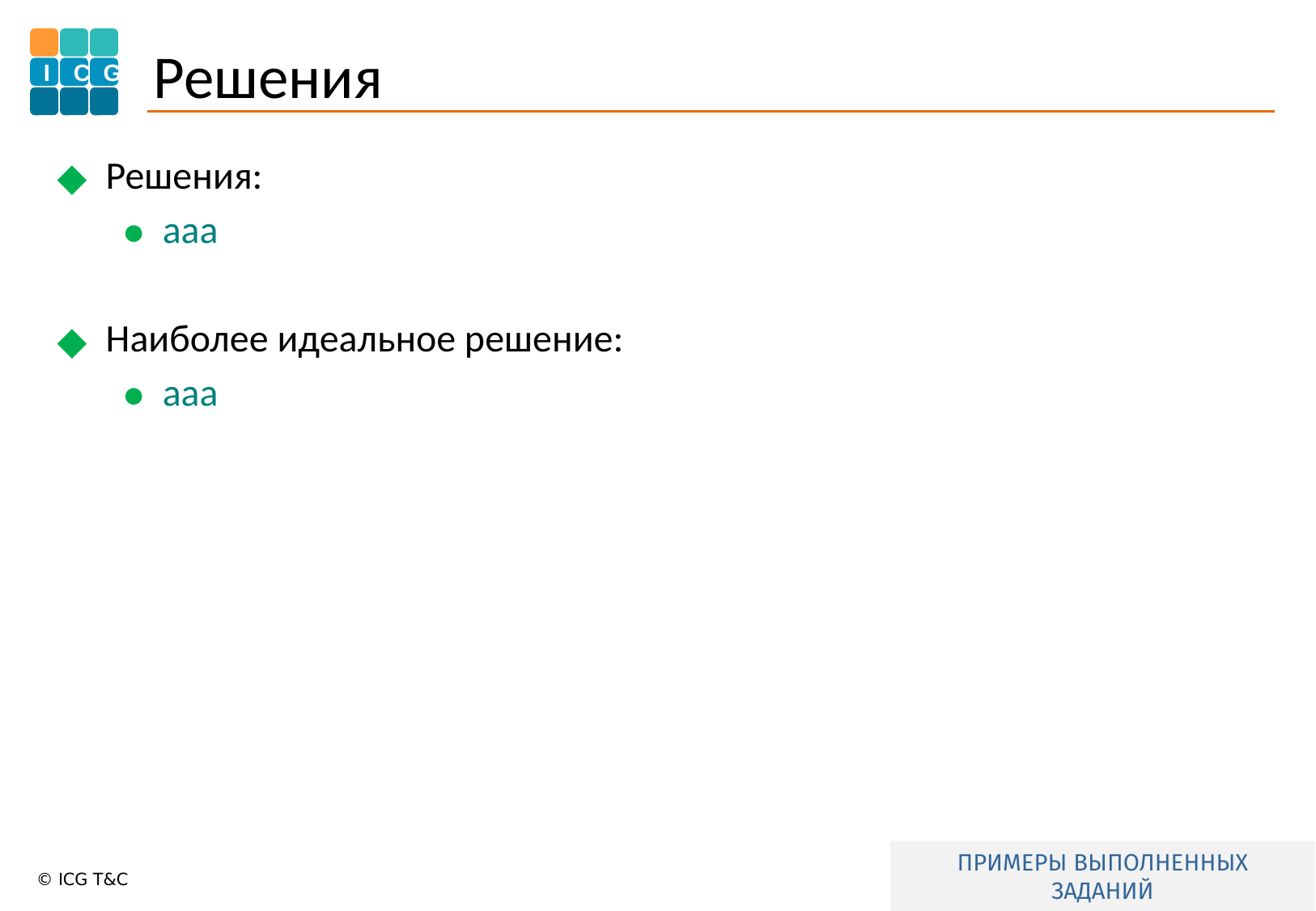

# Решения
Решения:
ааа

Наиболее идеальное решение:
ааа